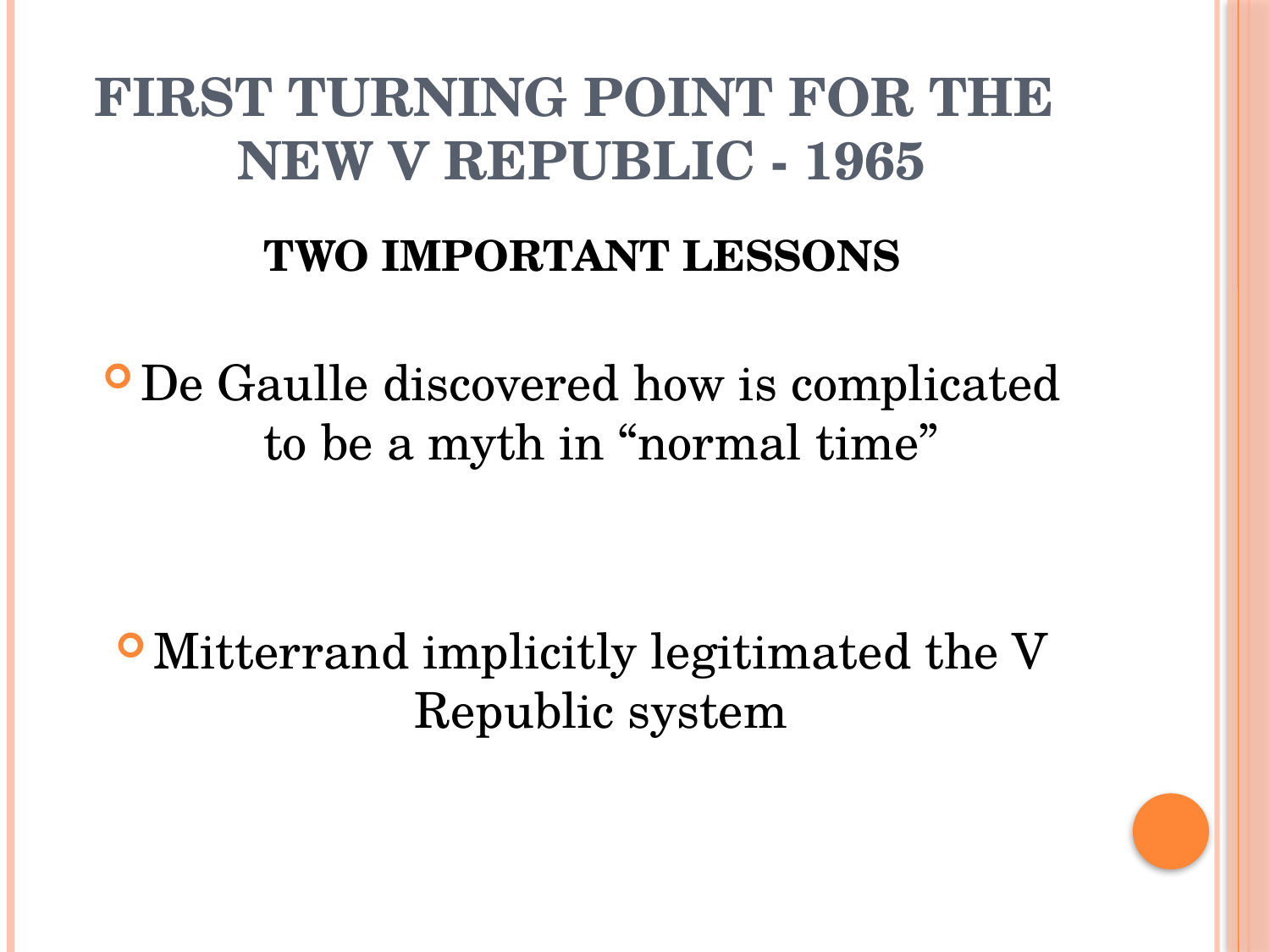

# First turning point for the new v republic - 1965
TWO IMPORTANT LESSONS

De Gaulle discovered how is complicated to be a myth in “normal time”

Mitterrand implicitly legitimated the V Republic system